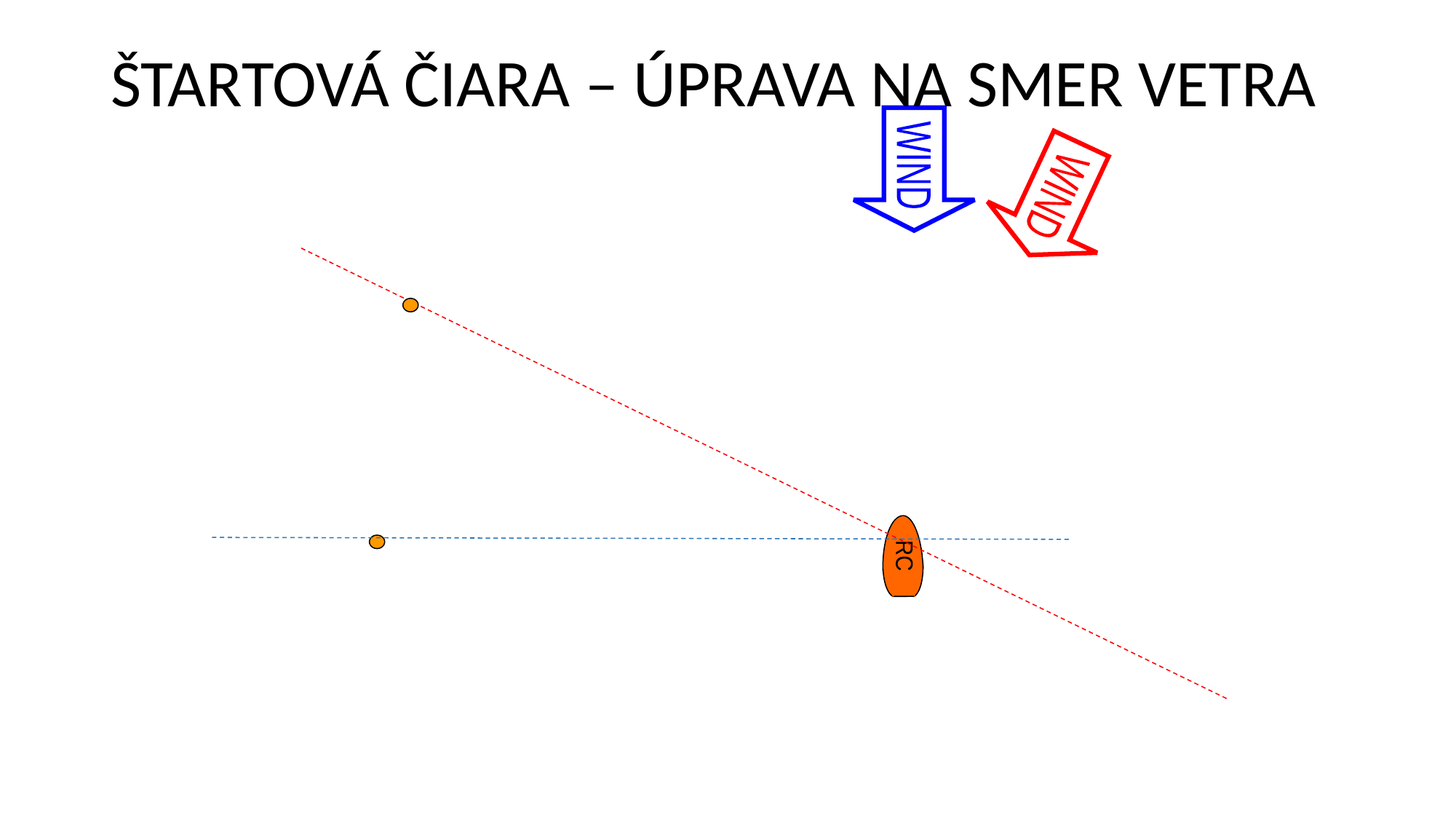

ŠTARTOVÁ ČIARA – ÚPRAVA NA SMER VETRA

WIND

WIND

RC